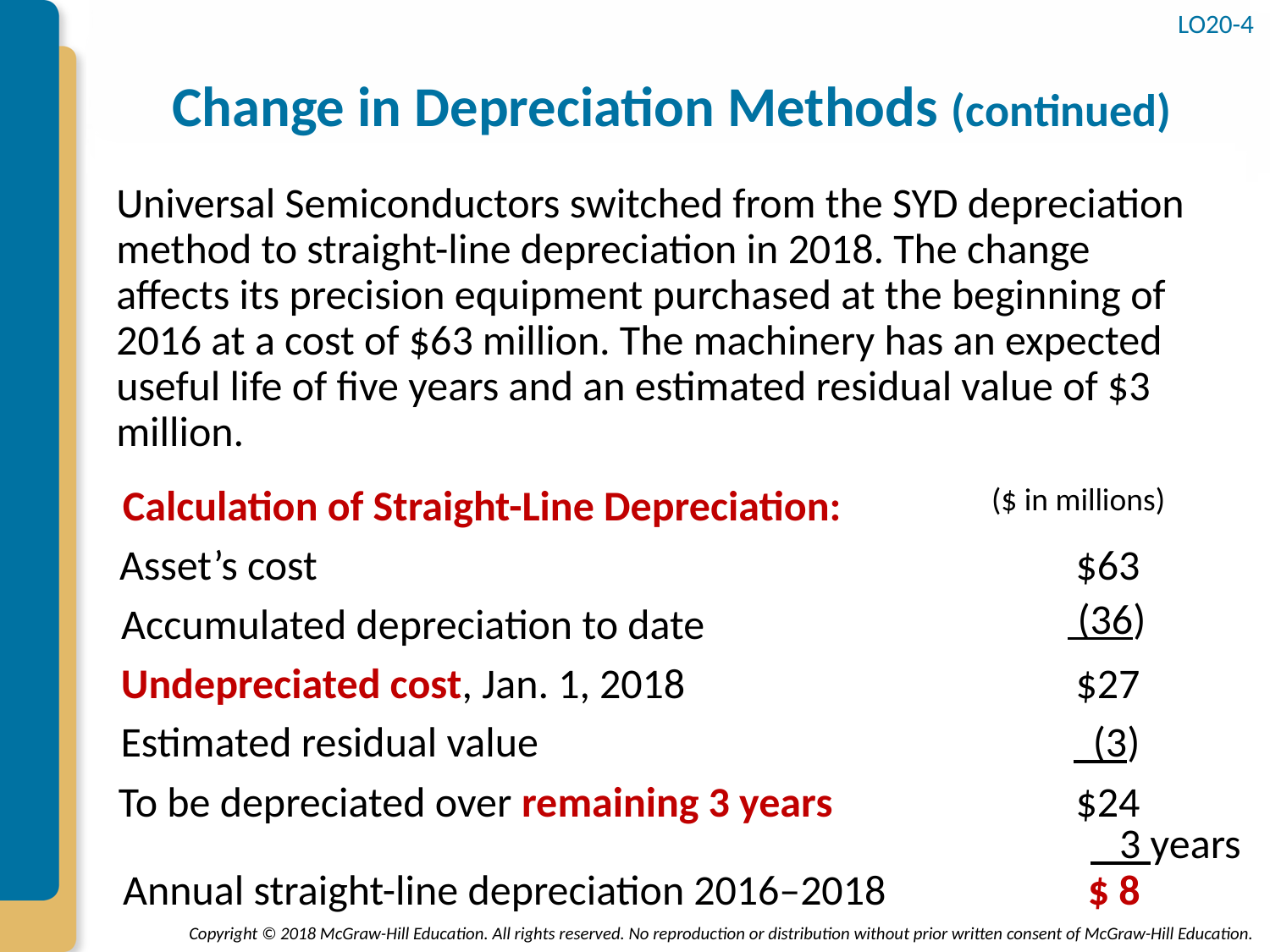

LO20-4
# Change in Depreciation Methods (continued)
Universal Semiconductors switched from the SYD depreciation method to straight-line depreciation in 2018. The change affects its precision equipment purchased at the beginning of 2016 at a cost of $63 million. The machinery has an expected useful life of five years and an estimated residual value of $3 million.

Calculation of Straight-Line Depreciation:
($ in millions)
Asset’s cost
$63
 (36)
Accumulated depreciation to date
Undepreciated cost, Jan. 1, 2018
$27
Estimated residual value
  (3)
To be depreciated over remaining 3 years
$24
   3 years
Annual straight-line depreciation 2016–2018
$ 8